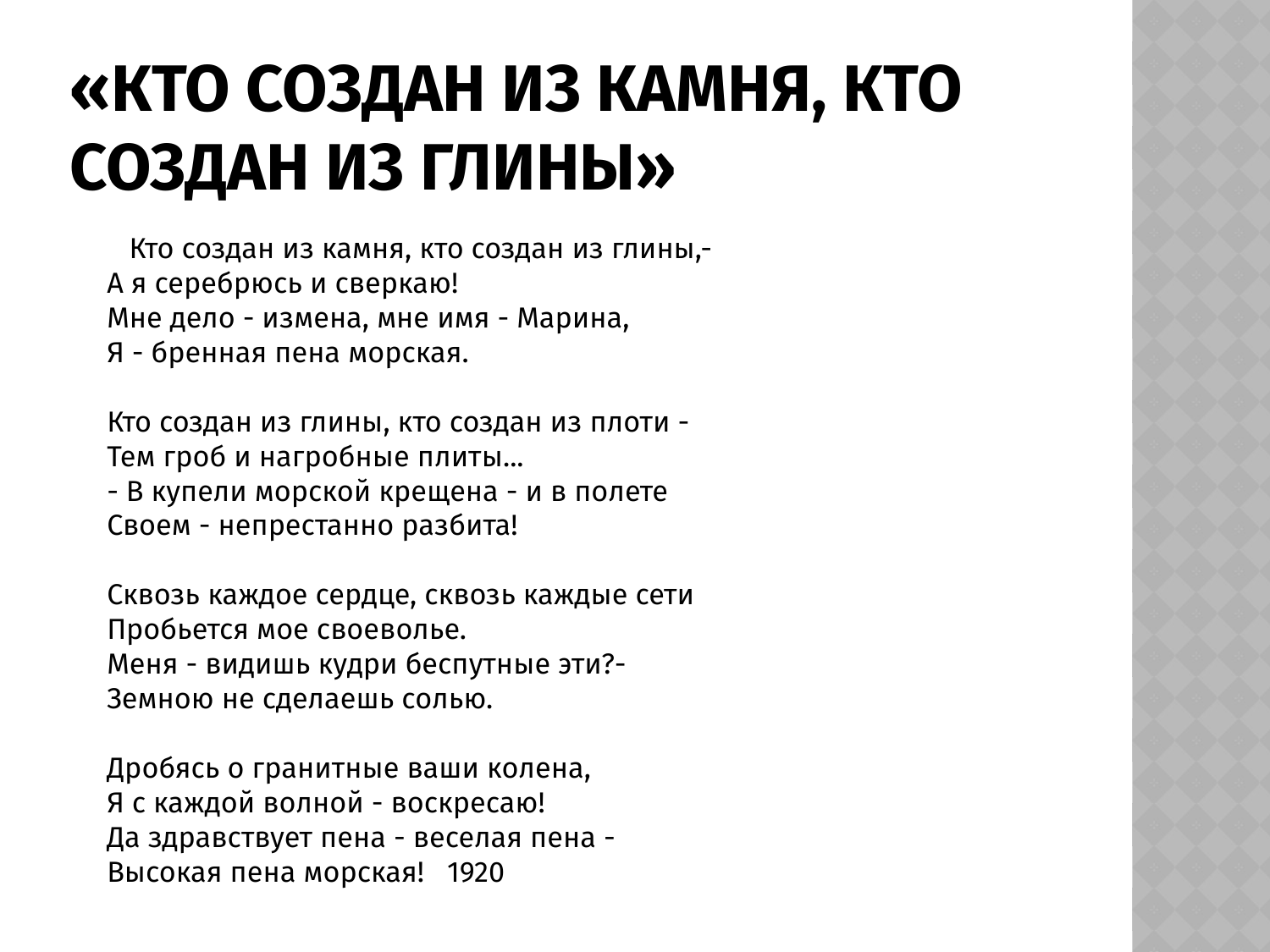

# «Кто создан из камня, кто создан из глины»
       Кто создан из камня, кто создан из глины,-
А я серебрюсь и сверкаю!
Мне дело - измена, мне имя - Марина,
Я - бренная пена морская.
Кто создан из глины, кто создан из плоти -
Тем гроб и нагробные плиты...
- В купели морской крещена - и в полете
Своем - непрестанно разбита!
Сквозь каждое сердце, сквозь каждые сети
Пробьется мое своеволье.
Меня - видишь кудри беспутные эти?-
Земною не сделаешь солью.
Дробясь о гранитные ваши колена,
Я с каждой волной - воскресаю!
Да здравствует пена - веселая пена -
Высокая пена морская!   1920